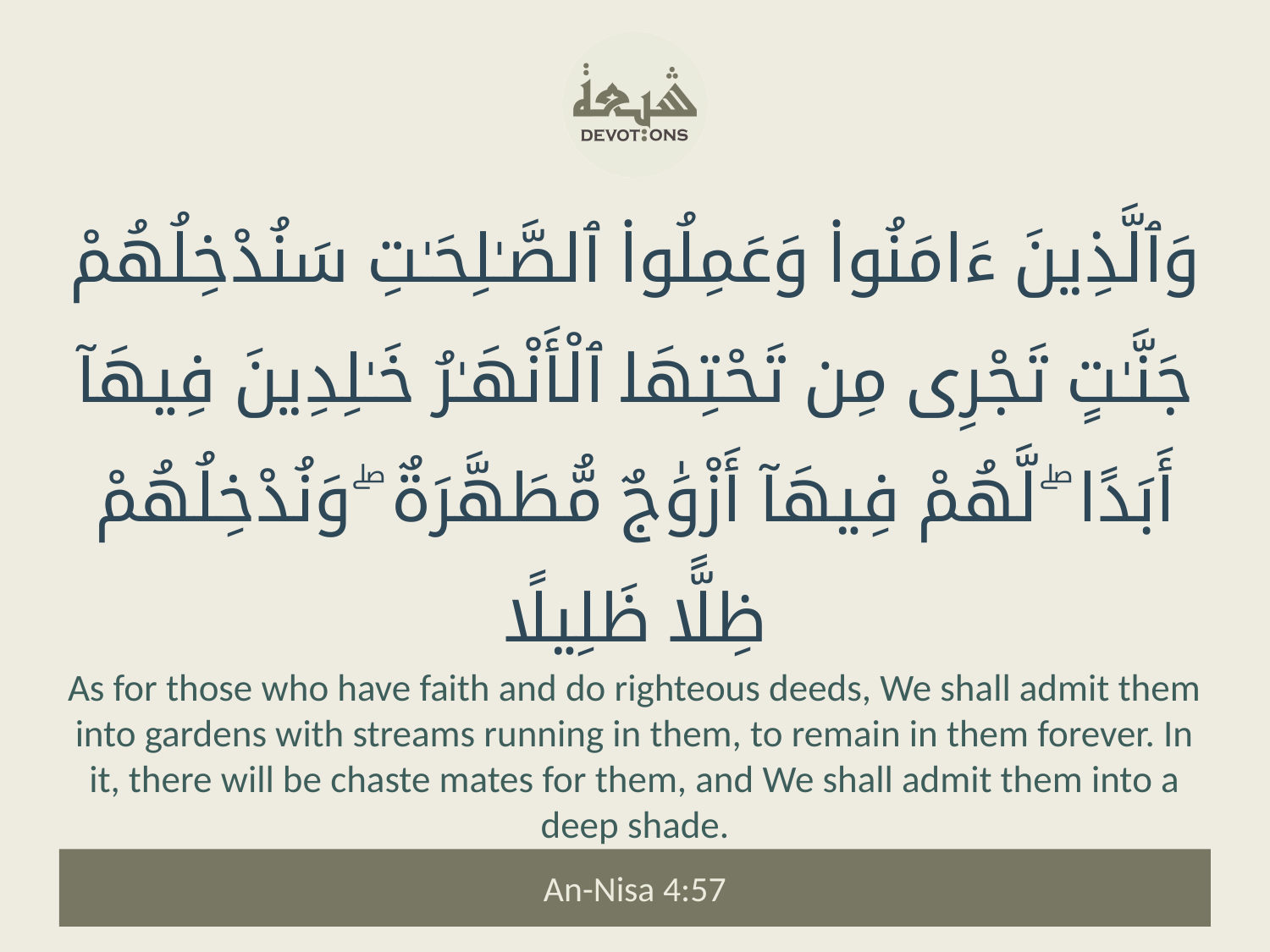

وَٱلَّذِينَ ءَامَنُوا۟ وَعَمِلُوا۟ ٱلصَّـٰلِحَـٰتِ سَنُدْخِلُهُمْ جَنَّـٰتٍ تَجْرِى مِن تَحْتِهَا ٱلْأَنْهَـٰرُ خَـٰلِدِينَ فِيهَآ أَبَدًا ۖ لَّهُمْ فِيهَآ أَزْوَٰجٌ مُّطَهَّرَةٌ ۖ وَنُدْخِلُهُمْ ظِلًّا ظَلِيلًا
As for those who have faith and do righteous deeds, We shall admit them into gardens with streams running in them, to remain in them forever. In it, there will be chaste mates for them, and We shall admit them into a deep shade.
An-Nisa 4:57